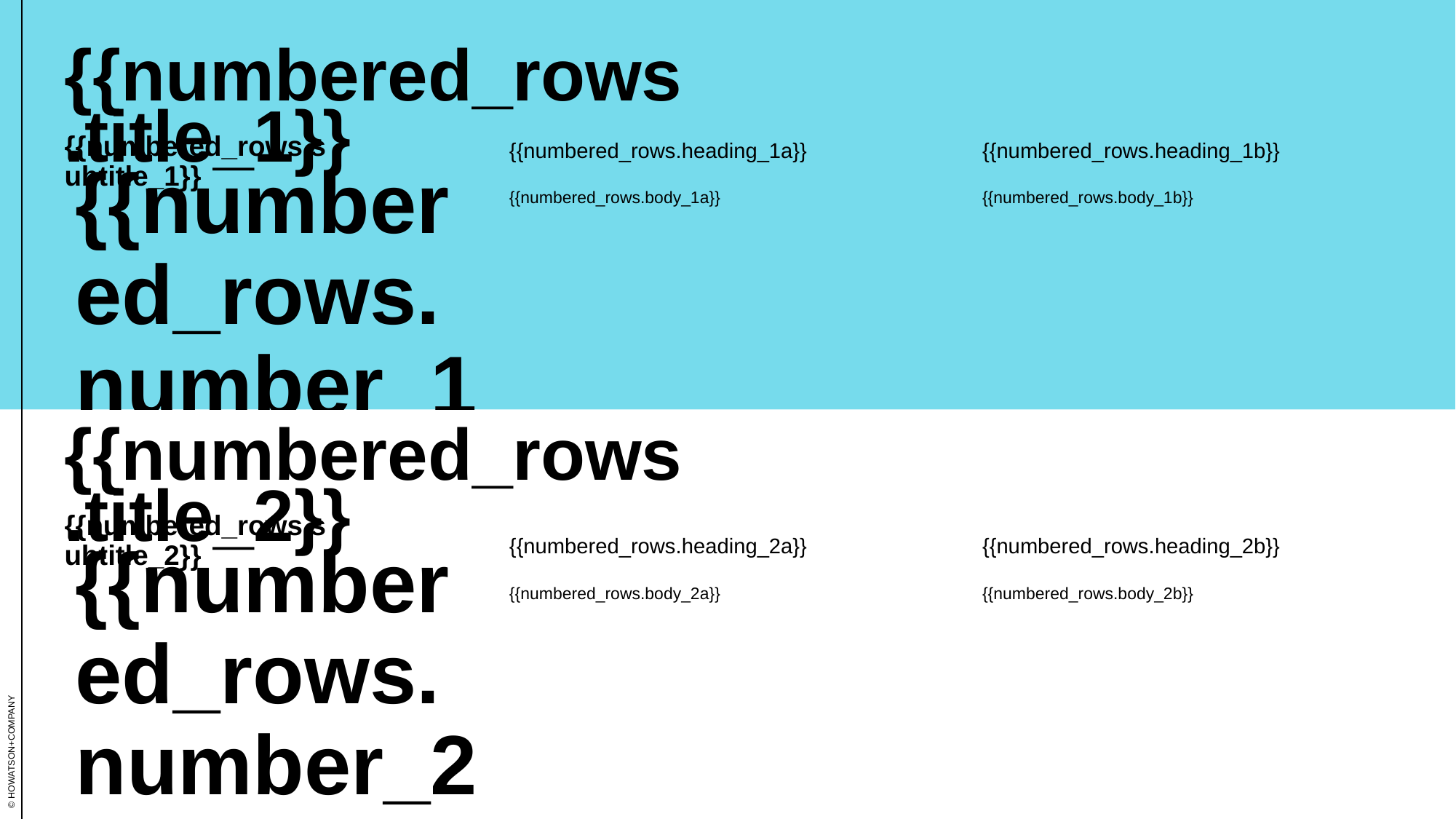

© HOWATSON+COMPANY

{{numbered_rows.title_1}}
{{numbered_rows.subtitle_1}}
{{numbered_rows.heading_1a}}
{{numbered_rows.body_1a}}

{{numbered_rows.heading_1b}}
{{numbered_rows.body_1b}}

{{numbered_rows.number_1}}

{{numbered_rows.title_2}}
{{numbered_rows.subtitle_2}}
{{numbered_rows.heading_2a}}
{{numbered_rows.body_2a}}

{{numbered_rows.heading_2b}}
{{numbered_rows.body_2b}}

{{numbered_rows.number_2}}